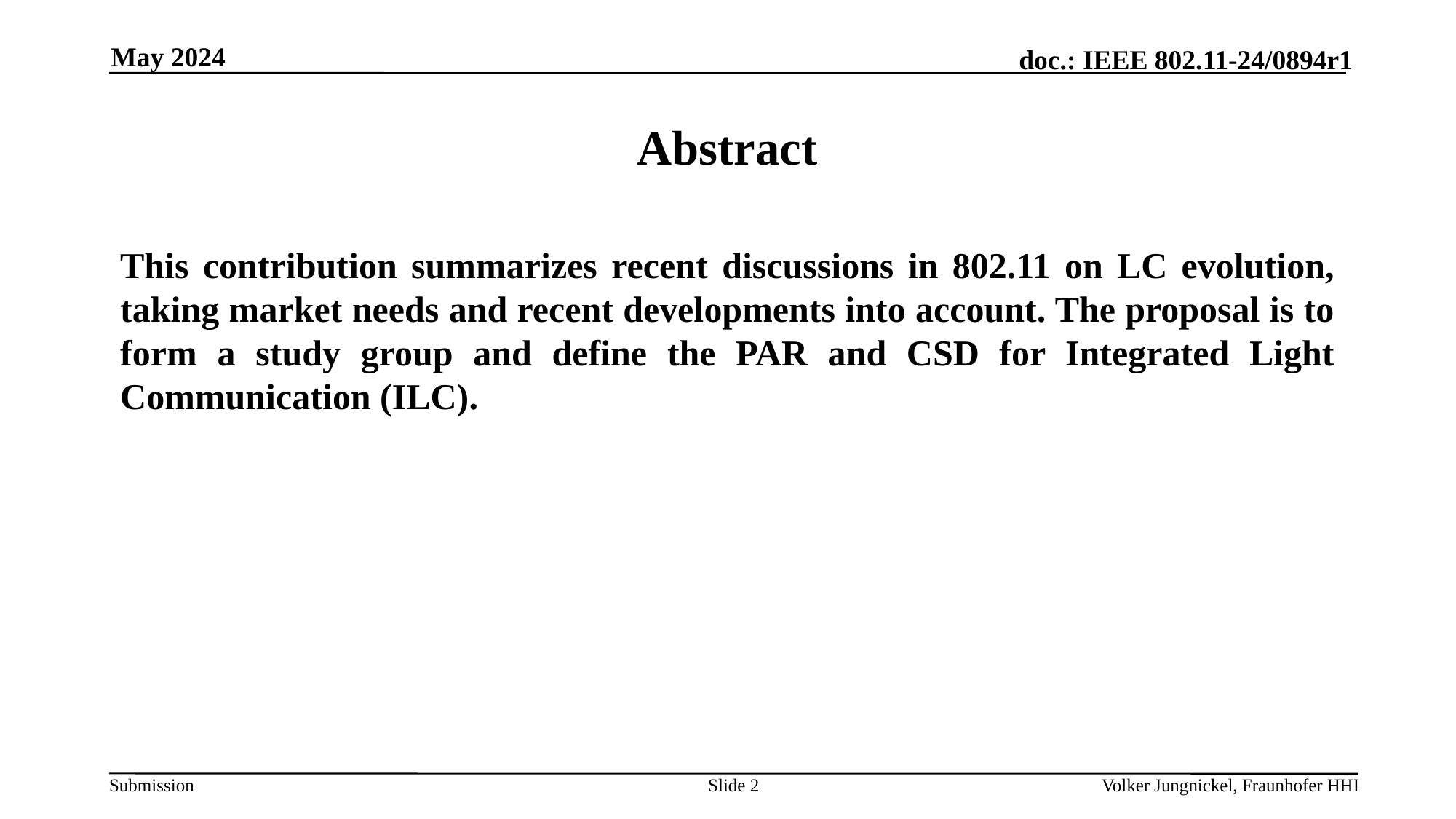

May 2024
# Abstract
This contribution summarizes recent discussions in 802.11 on LC evolution, taking market needs and recent developments into account. The proposal is to form a study group and define the PAR and CSD for Integrated Light Communication (ILC).
Slide 2
Volker Jungnickel, Fraunhofer HHI